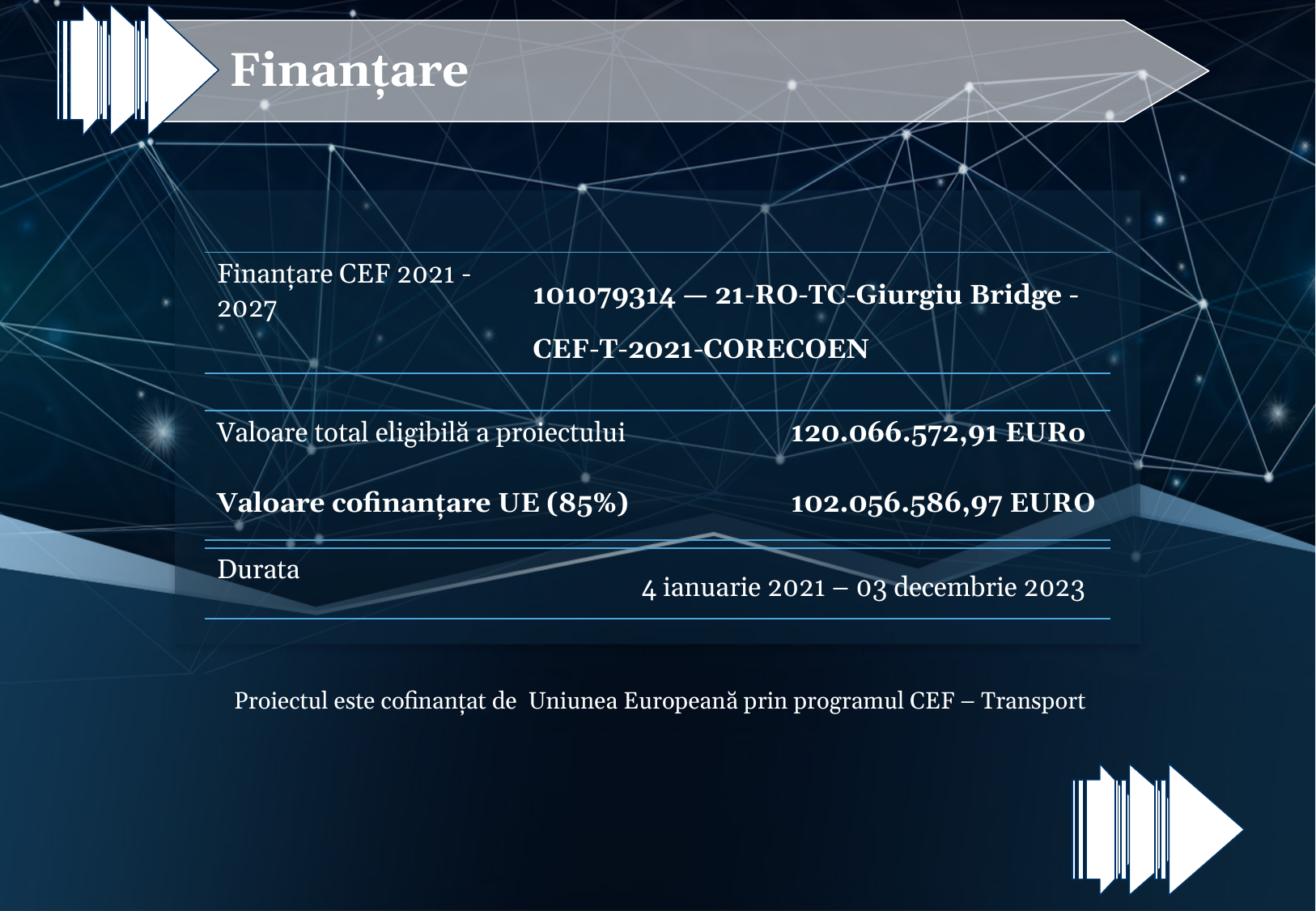

Finanțare

|  |
| --- |
| Finanțare CEF 2021 -2027 | 101079314 — 21-RO-TC-Giurgiu Bridge - CEF-T-2021-CORECOEN |
| --- | --- |
| Valoare total eligibilă a proiectului | 120.066.572,91 EURo |
| --- | --- |
| Valoare cofinanțare UE (85%) | 102.056.586,97 EURO |
| Durata | 4 ianuarie 2021 – 03 decembrie 2023 |
| --- | --- |
Proiectul este cofinanțat de  Uniunea Europeană prin programul CEF – Transport